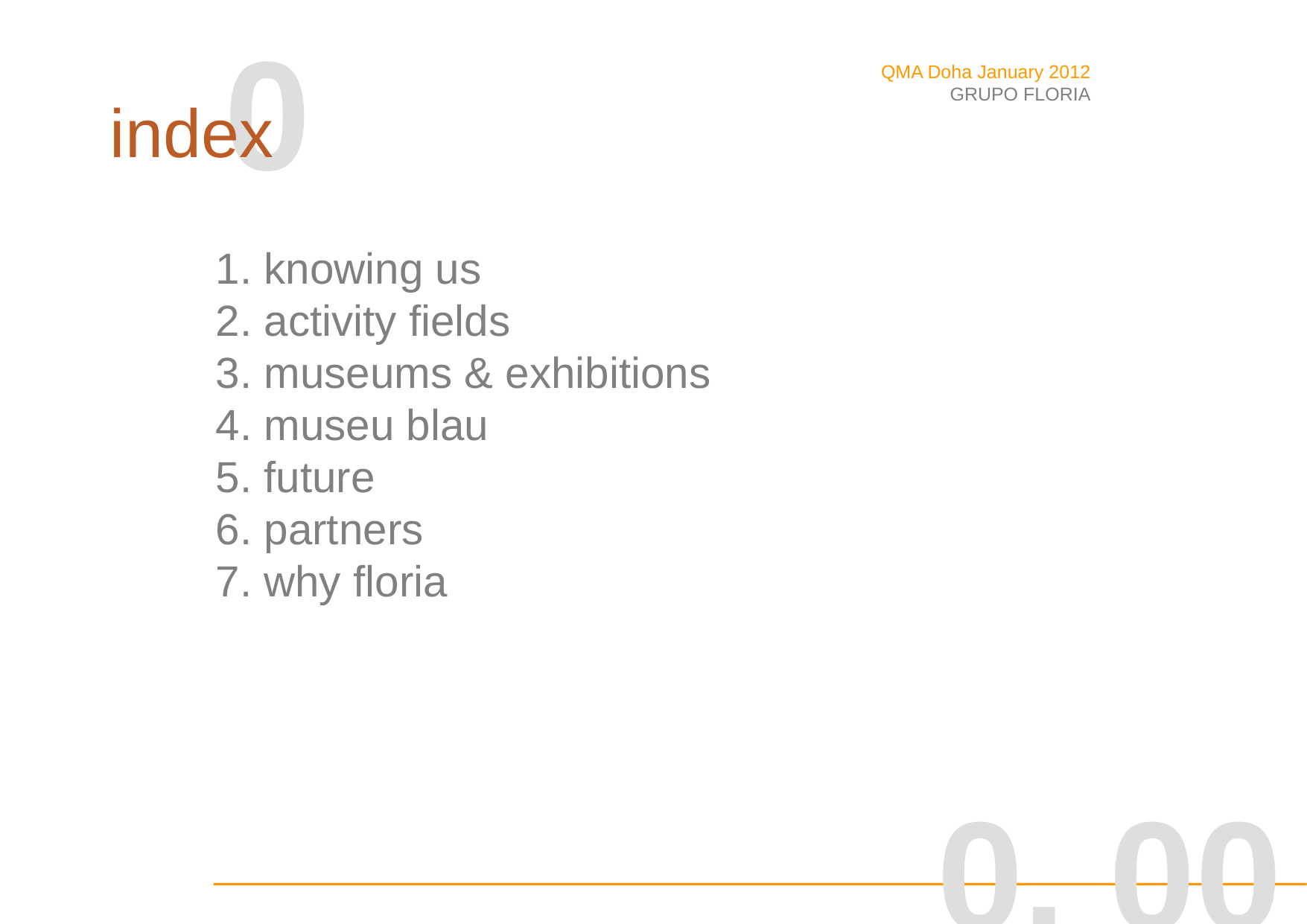

0
QMA Doha January 2012
GRUPO FLORIA
index
1. knowing us
2. activity fields
3. museums & exhibitions
4. museu blau
5. future
6. partners
7. why floria
0. 00